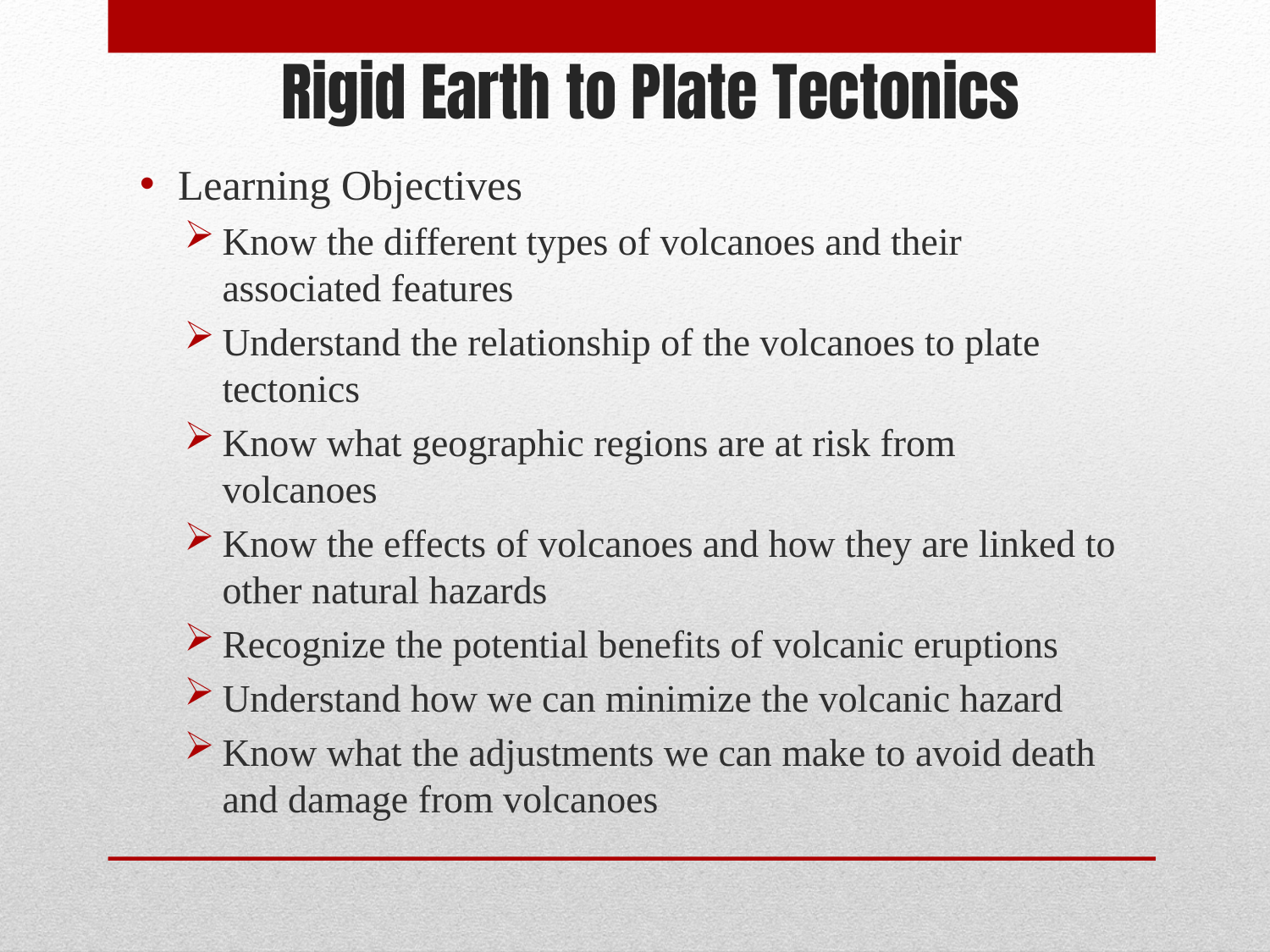

Rigid Earth to Plate Tectonics
Learning Objectives
Know the different types of volcanoes and their associated features
Understand the relationship of the volcanoes to plate tectonics
Know what geographic regions are at risk from volcanoes
Know the effects of volcanoes and how they are linked to other natural hazards
Recognize the potential benefits of volcanic eruptions
Understand how we can minimize the volcanic hazard
Know what the adjustments we can make to avoid death and damage from volcanoes